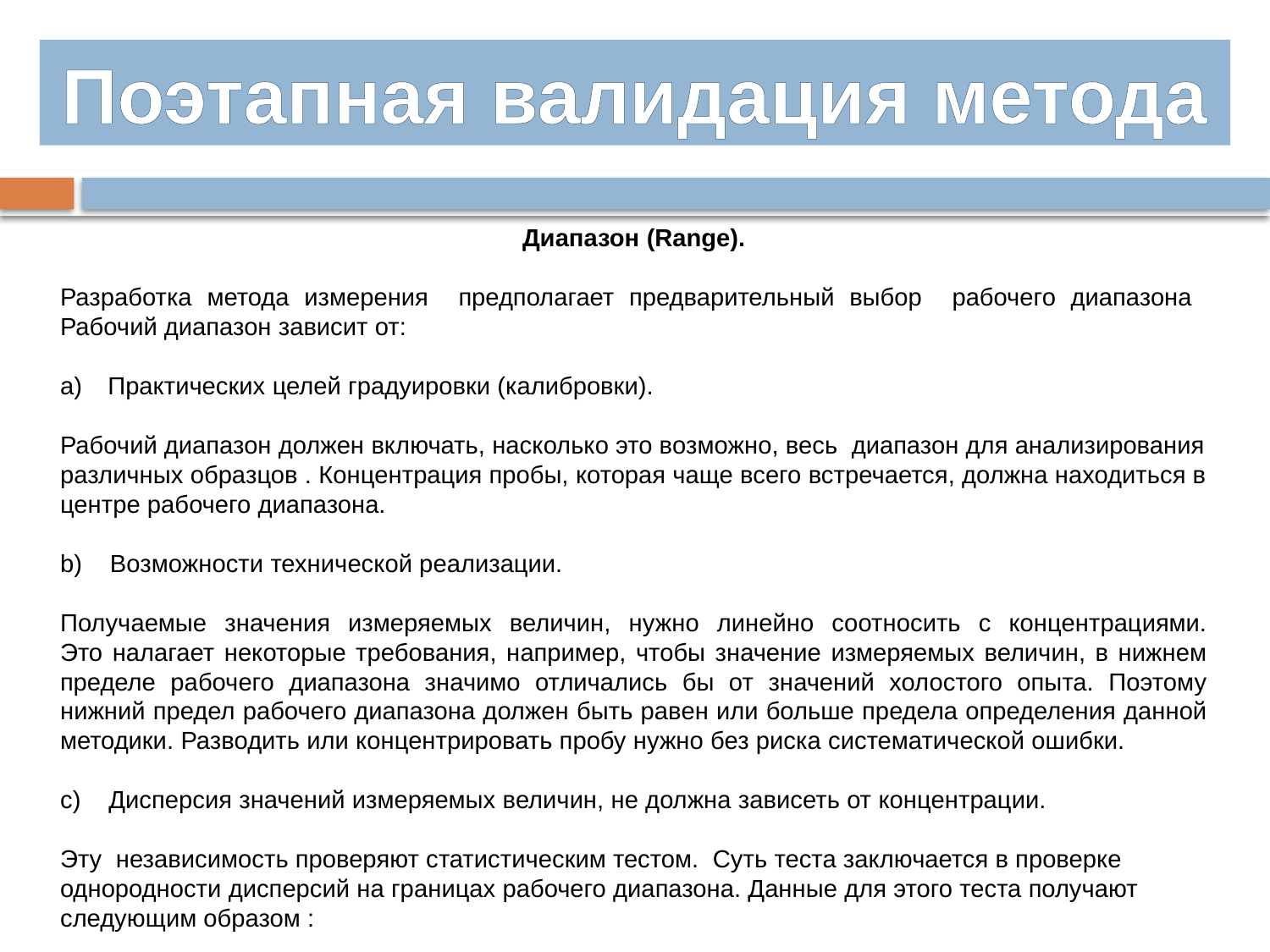

Поэтапная валидация метода
Диапазон (Range).

Разработка метода измерения  предполагает предварительный выбор  рабочего диапазона
Рабочий диапазон зависит от:

Практических целей градуировки (калибровки).

Рабочий диапазон должен включать, насколько это возможно, весь  диапазон для анализирования различных образцов . Концентрация пробы, которая чаще всего встречается, должна находиться в центре рабочего диапазона.

b)    Возможности технической реализации.

Получаемые значения измеряемых величин, нужно линейно соотносить с концентрациями.
Это налагает некоторые требования, например, чтобы значение измеряемых величин, в нижнем пределе рабочего диапазона значимо отличались бы от значений холостого опыта. Поэтому нижний предел рабочего диапазона должен быть равен или больше предела определения данной методики. Разводить или концентрировать пробу нужно без риска систематической ошибки.

c)    Дисперсия значений измеряемых величин, не должна зависеть от концентрации.

Эту  независимость проверяют статистическим тестом.  Суть теста заключается в проверке однородности дисперсий на границах рабочего диапазона. Данные для этого теста получают следующим образом :